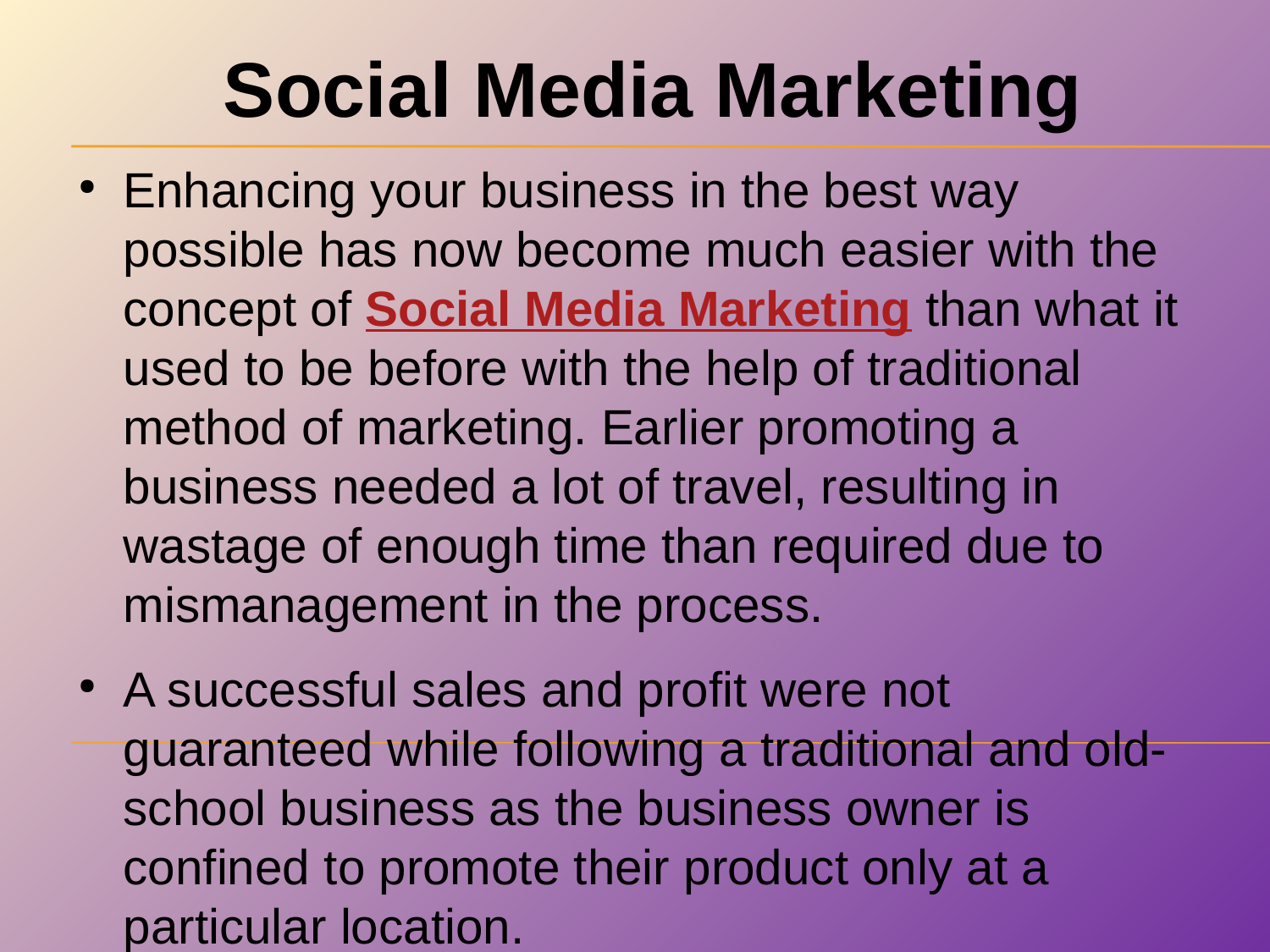

Social Media Marketing
Enhancing your business in the best way possible has now become much easier with the concept of Social Media Marketing than what it used to be before with the help of traditional method of marketing. Earlier promoting a business needed a lot of travel, resulting in wastage of enough time than required due to mismanagement in the process.
A successful sales and profit were not guaranteed while following a traditional and old-school business as the business owner is confined to promote their product only at a particular location.